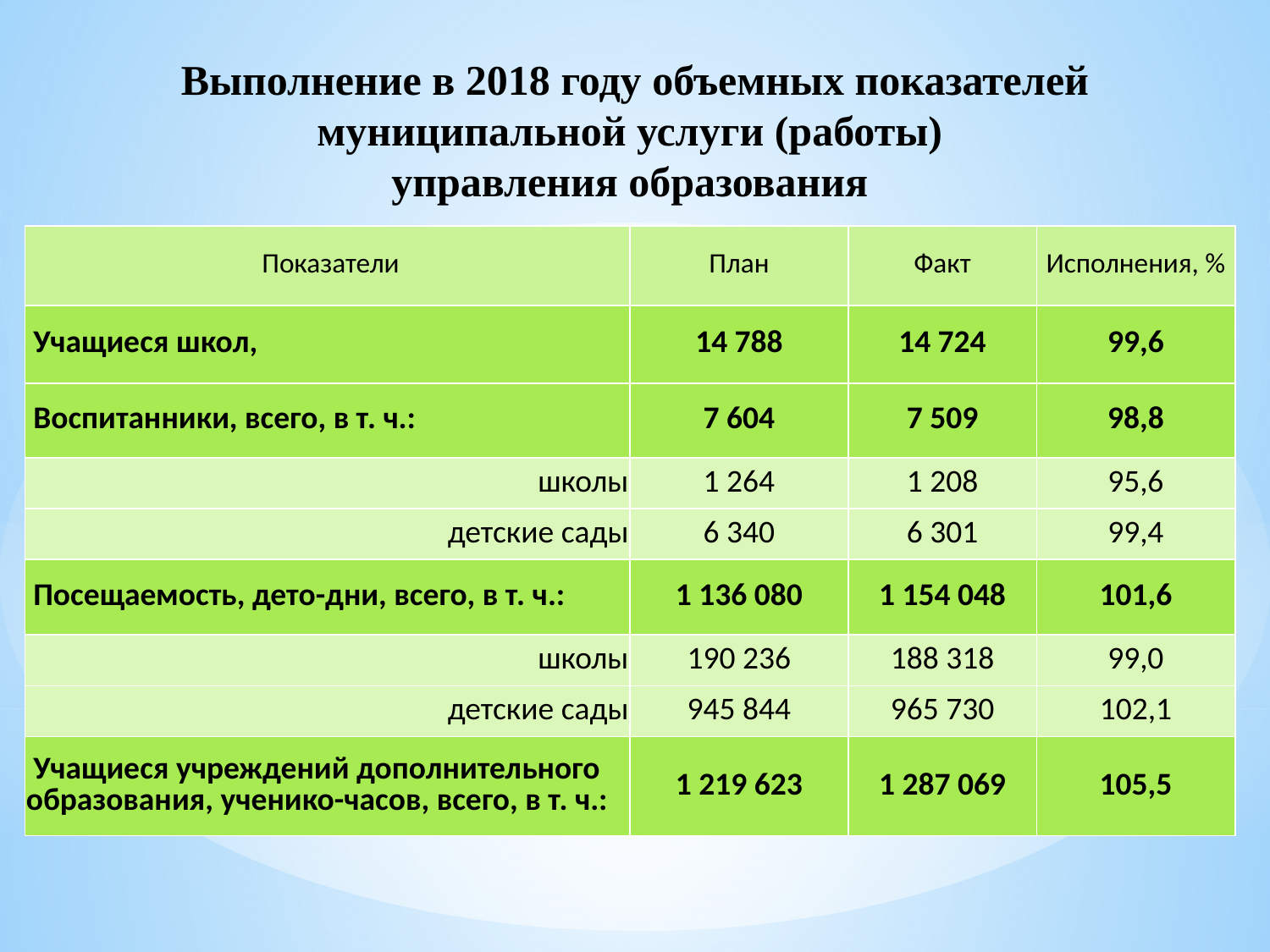

# Выполнение в 2018 году объемных показателей муниципальной услуги (работы) управления образования
| Показатели | План | Факт | Исполнения, % |
| --- | --- | --- | --- |
| Учащиеся школ, | 14 788 | 14 724 | 99,6 |
| Воспитанники, всего, в т. ч.: | 7 604 | 7 509 | 98,8 |
| школы | 1 264 | 1 208 | 95,6 |
| детские сады | 6 340 | 6 301 | 99,4 |
| Посещаемость, дето-дни, всего, в т. ч.: | 1 136 080 | 1 154 048 | 101,6 |
| школы | 190 236 | 188 318 | 99,0 |
| детские сады | 945 844 | 965 730 | 102,1 |
| Учащиеся учреждений дополнительного образования, ученико-часов, всего, в т. ч.: | 1 219 623 | 1 287 069 | 105,5 |